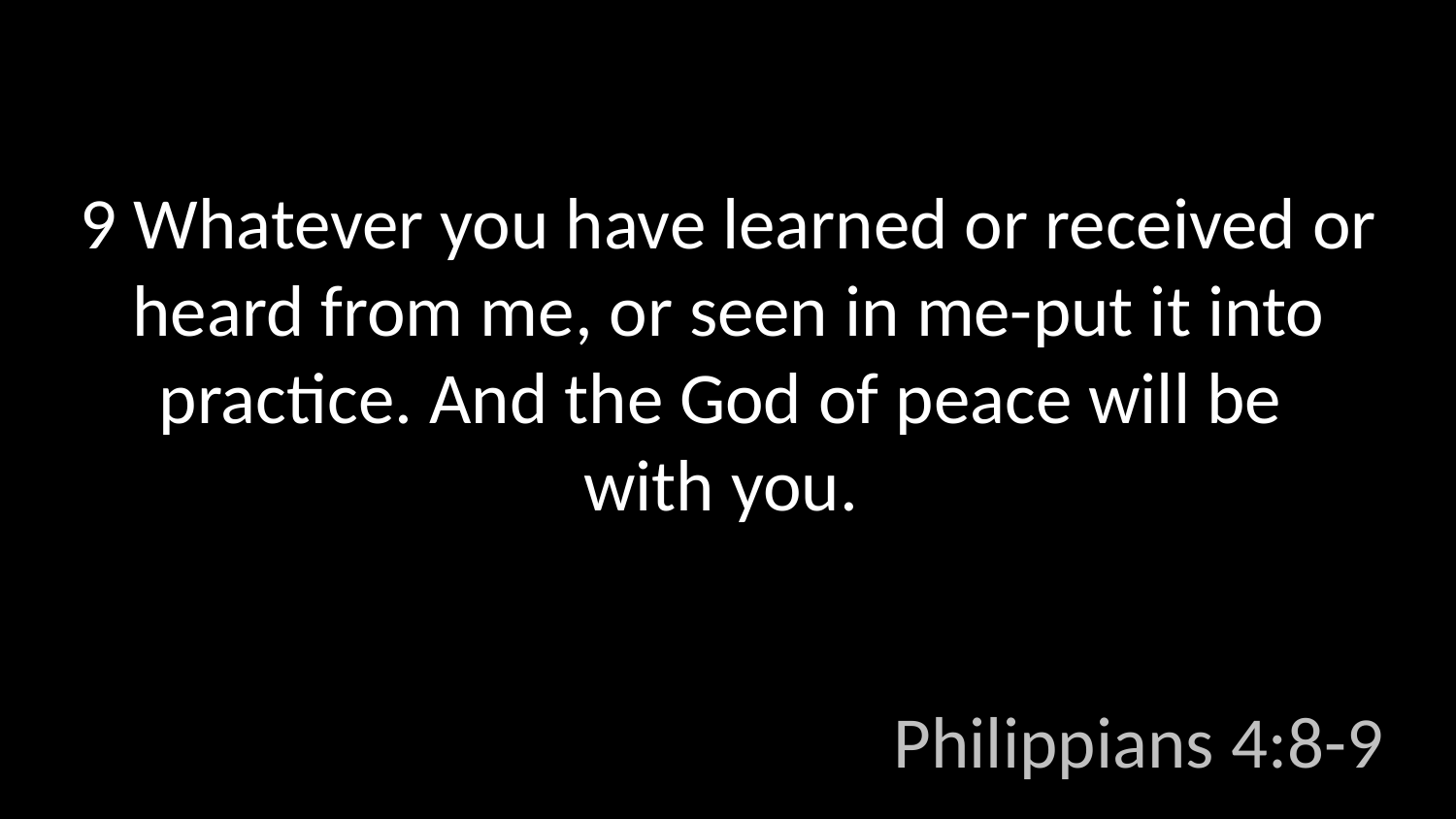

9 Whatever you have learned or received or heard from me, or seen in me-put it into practice. And the God of peace will be
with you.
Philippians 4:8-9